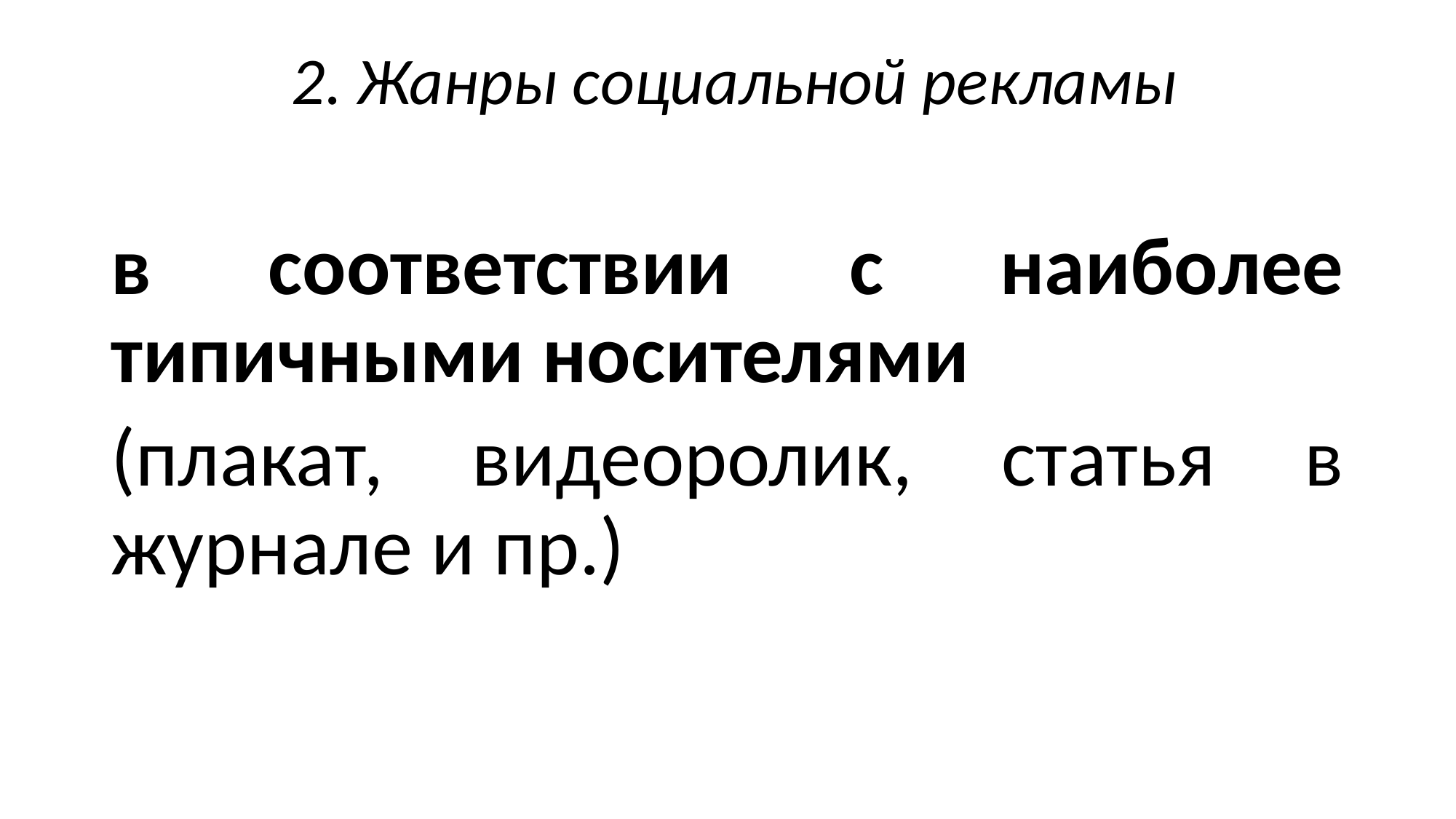

# 2. Жанры социальной рекламы
в соответствии с наиболее типичными носителями
(плакат, видеоролик, статья в журнале и пр.)